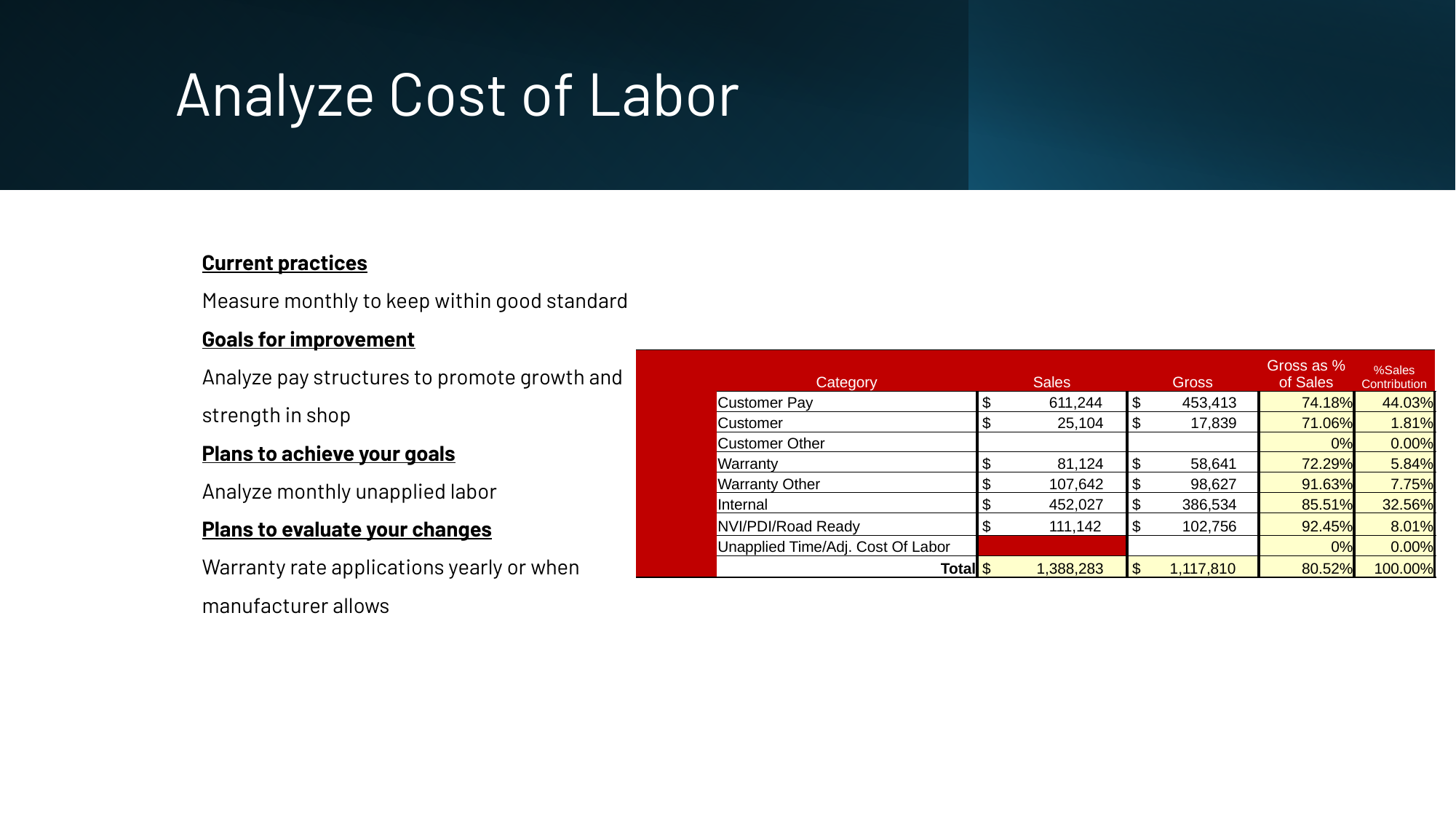

# Analyze Cost of Labor
Current practices
Measure monthly to keep within good standard
Goals for improvement
Analyze pay structures to promote growth and
strength in shop
Plans to achieve your goals
Analyze monthly unapplied labor
Plans to evaluate your changes
Warranty rate applications yearly or when
manufacturer allows

|  | Category | Sales | Gross | Gross as % of Sales | %Sales Contribution |
| --- | --- | --- | --- | --- | --- |
|  | Customer Pay | $ 611,244 | $ 453,413 | 74.18% | 44.03% |
|  | Customer | $ 25,104 | $ 17,839 | 71.06% | 1.81% |
|  | Customer Other |  |  | 0% | 0.00% |
|  | Warranty | $ 81,124 | $ 58,641 | 72.29% | 5.84% |
|  | Warranty Other | $ 107,642 | $ 98,627 | 91.63% | 7.75% |
|  | Internal | $ 452,027 | $ 386,534 | 85.51% | 32.56% |
|  | NVI/PDI/Road Ready | $ 111,142 | $ 102,756 | 92.45% | 8.01% |
|  | Unapplied Time/Adj. Cost Of Labor |  |  | 0% | 0.00% |
|  | Total | $ 1,388,283 | $ 1,117,810 | 80.52% | 100.00% |